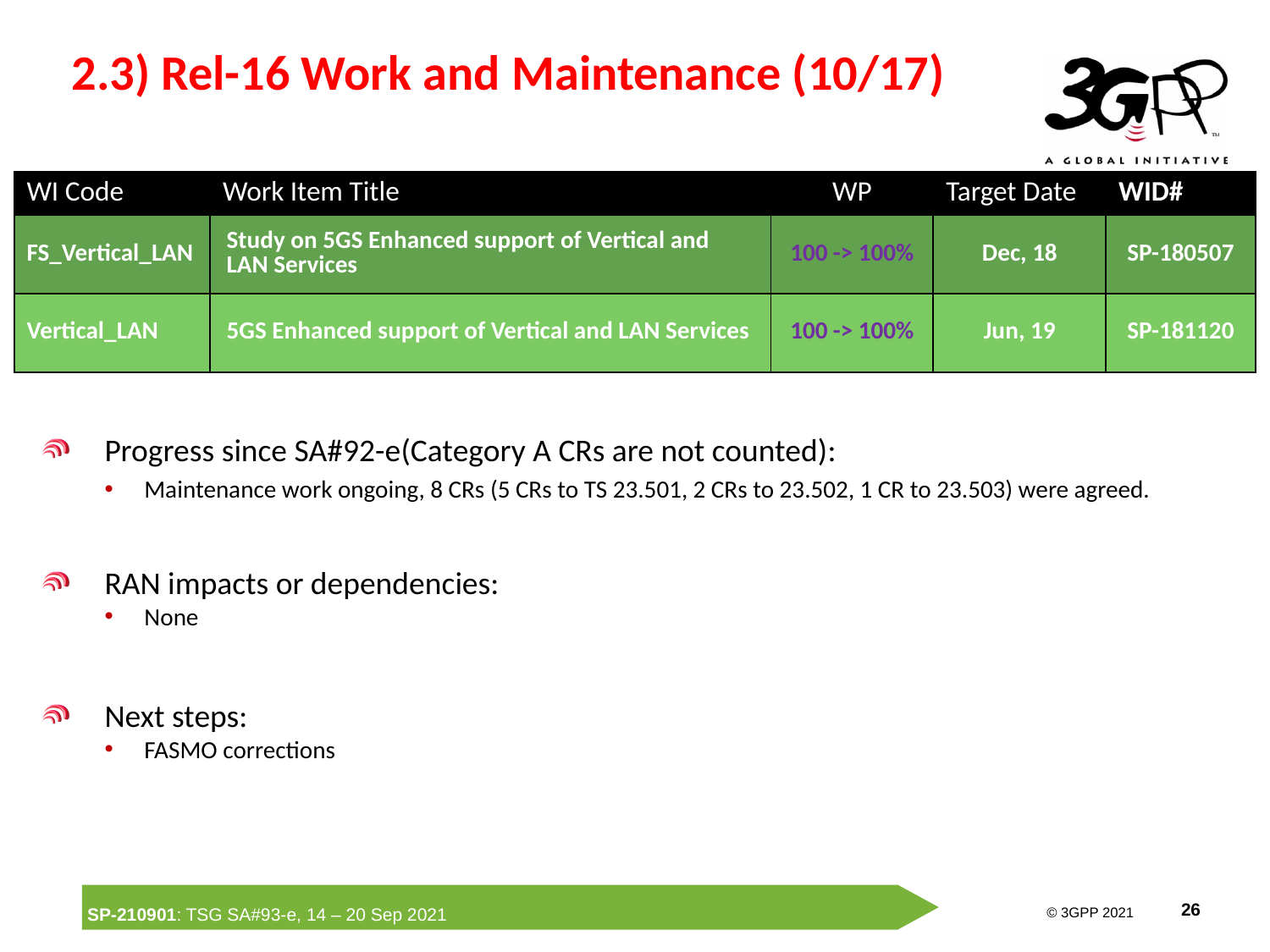

# 2.3) Rel-16 Work and Maintenance (10/17)
| WI Code | Work Item Title | WP | Target Date | WID# |
| --- | --- | --- | --- | --- |
| FS\_Vertical\_LAN | Study on 5GS Enhanced support of Vertical and LAN Services | 100 -> 100% | Dec, 18 | SP-180507 |
| Vertical\_LAN | 5GS Enhanced support of Vertical and LAN Services | 100 -> 100% | Jun, 19 | SP-181120 |
Progress since SA#92-e(Category A CRs are not counted):
Maintenance work ongoing, 8 CRs (5 CRs to TS 23.501, 2 CRs to 23.502, 1 CR to 23.503) were agreed.

RAN impacts or dependencies:
None

Next steps:
FASMO corrections